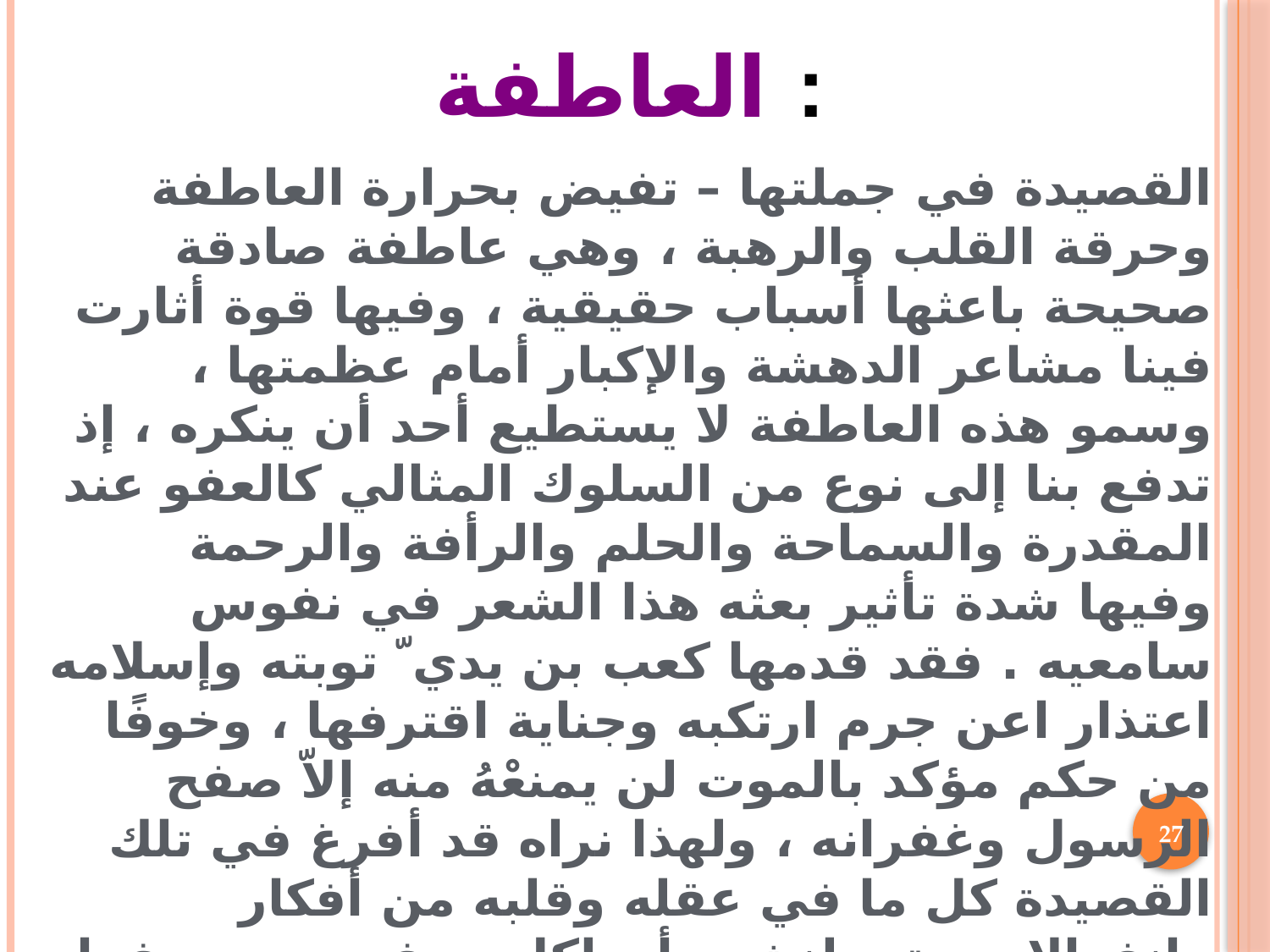

العاطفة :

القصيدة في جملتها – تفيض بحرارة العاطفة وحرقة القلب والرهبة ، وهي عاطفة صادقة صحيحة باعثها أسباب حقيقية ، وفيها قوة أثارت فينا مشاعر الدهشة والإكبار أمام عظمتها ، وسمو هذه العاطفة لا يستطيع أحد أن ينكره ، إذ تدفع بنا إلى نوع من السلوك المثالي كالعفو عند المقدرة والسماحة والحلم والرأفة والرحمة وفيها شدة تأثير بعثه هذا الشعر في نفوس سامعيه . فقد قدمها كعب بن يدي ّ توبته وإسلامه اعتذار اعن جرم ارتكبه وجناية اقترفها ، وخوفًا من حكم مؤكد بالموت لن يمنعْهُ منه إلاّ صفح الرسول وغفرانه ، ولهذا نراه قد أفرغ في تلك القصيدة كل ما في عقله وقلبه من أفكار وانفعالات حتى لنشعر أن لكل حرف من حروفها يداً ضارعة ، وعينًا خاضعة تنطق بأحاسيس كعب ومشاعره وتستعطف الرسول وتسترحمه ، وقد ظهر فيها الصدق والإخلاص وفاضت منها الإنابة والإيمان فإذا الرسول صلى الله عليه وسلم يتملكه العجب وتمس ُّ قلبه الشفقة بالإنسان فيخلع على كعب بعد إنشاد قصيدته " بردته " التي شرفت بمس جسده وكريم ملبسه إيذانًا بالقبول وإعلانًا بالصفح والغفران .

27